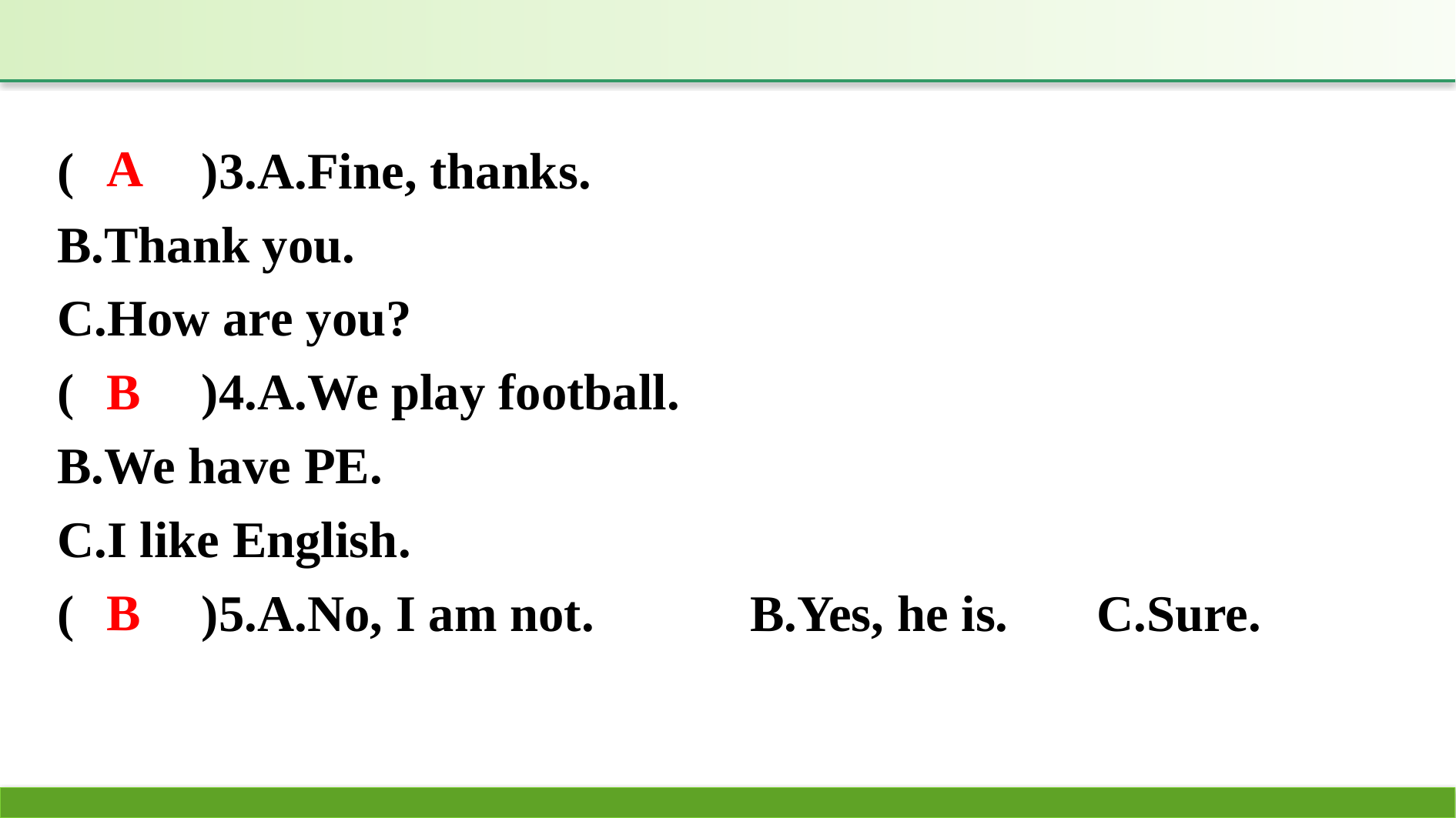

(　　)3.A.Fine, thanks.
B.Thank you.
C.How are you?
(　　)4.A.We play football.
B.We have PE.
C.I like English.
(　　)5.A.No, I am not.		B.Yes, he is.	C.Sure.
A
B
B